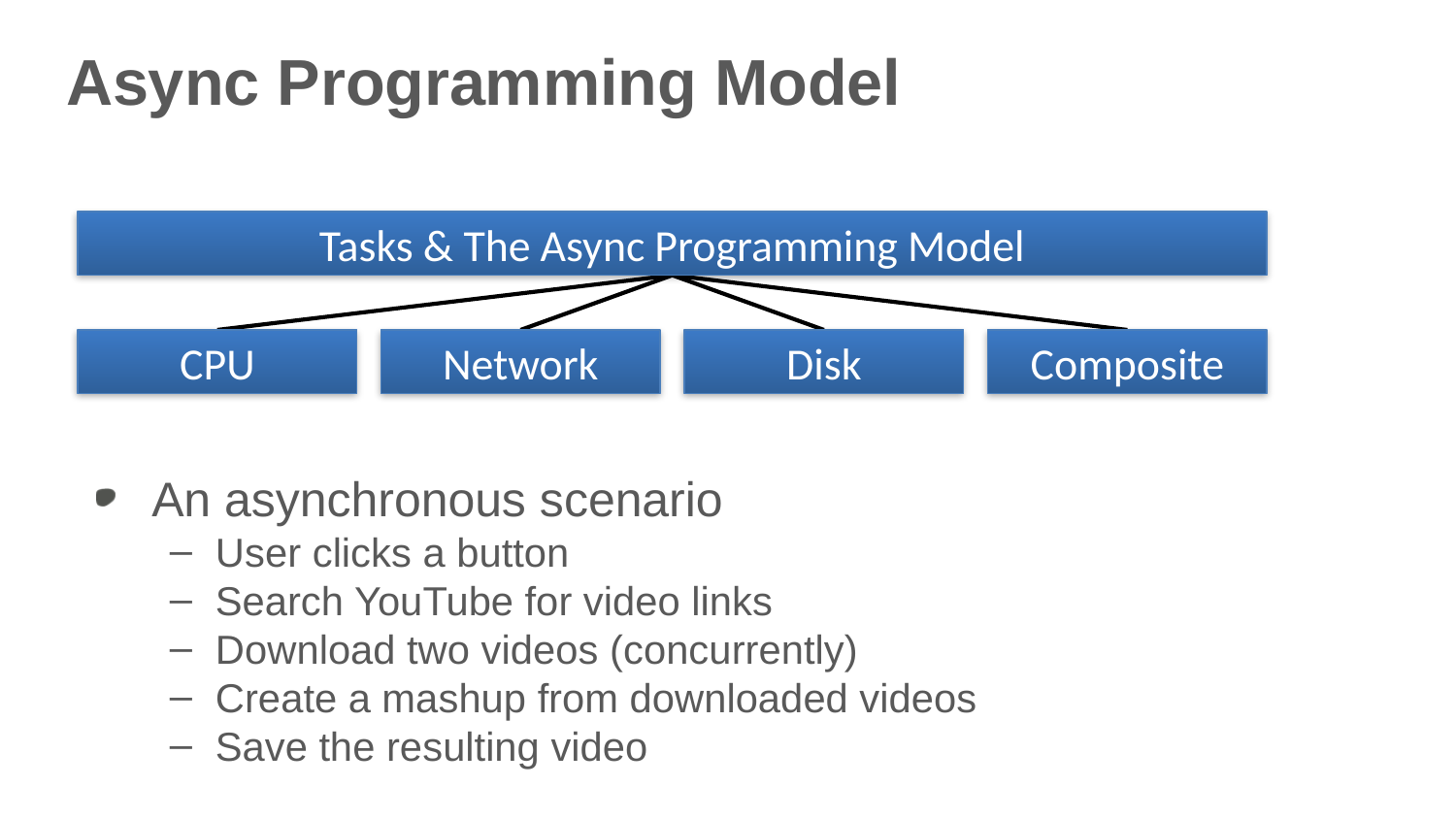

# Async Programming Model
Tasks & The Async Programming Model
CPU
Network
Disk
Composite
An asynchronous scenario
User clicks a button
Search YouTube for video links
Download two videos (concurrently)
Create a mashup from downloaded videos
Save the resulting video